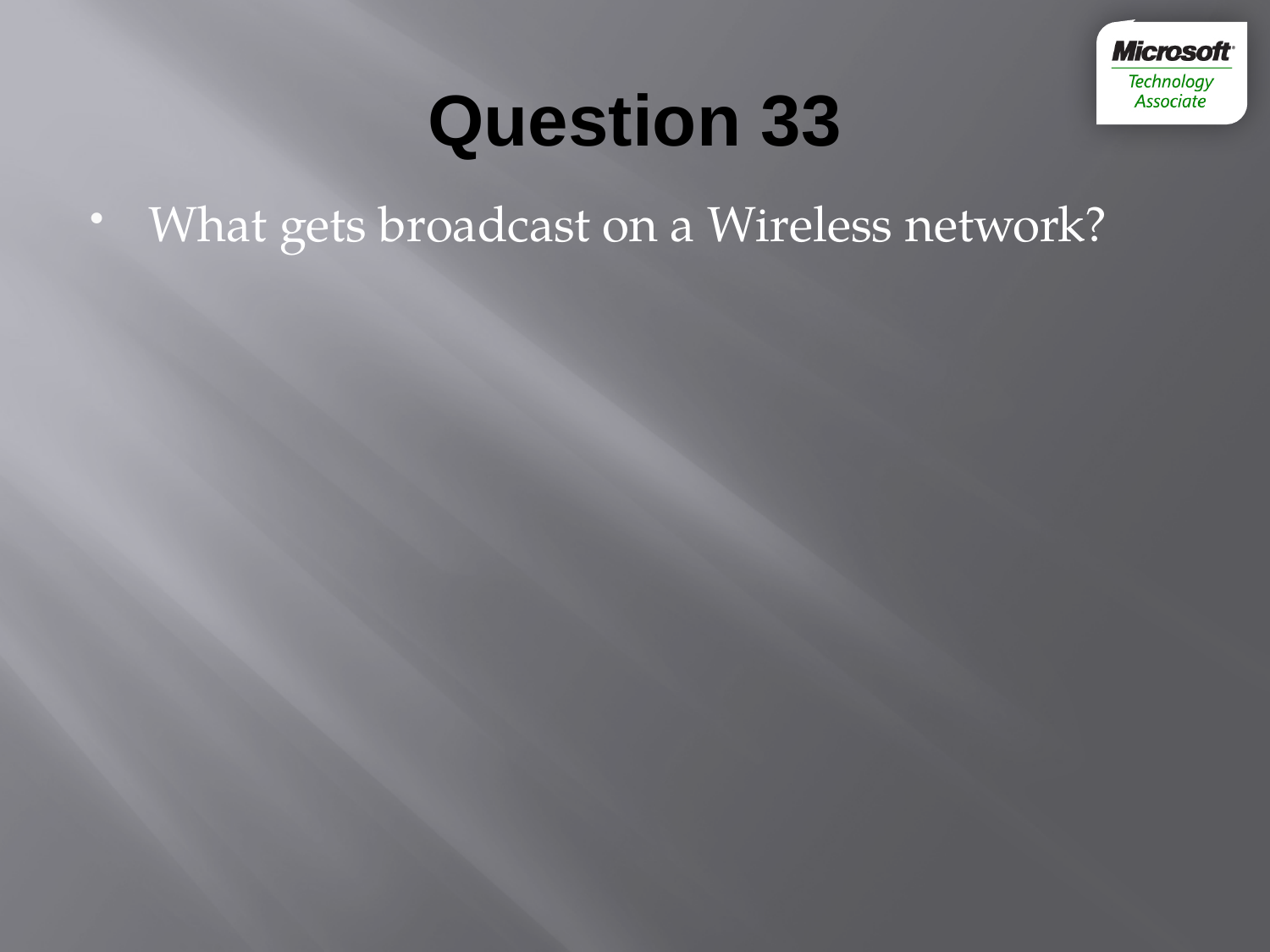

# Question 33
What gets broadcast on a Wireless network?